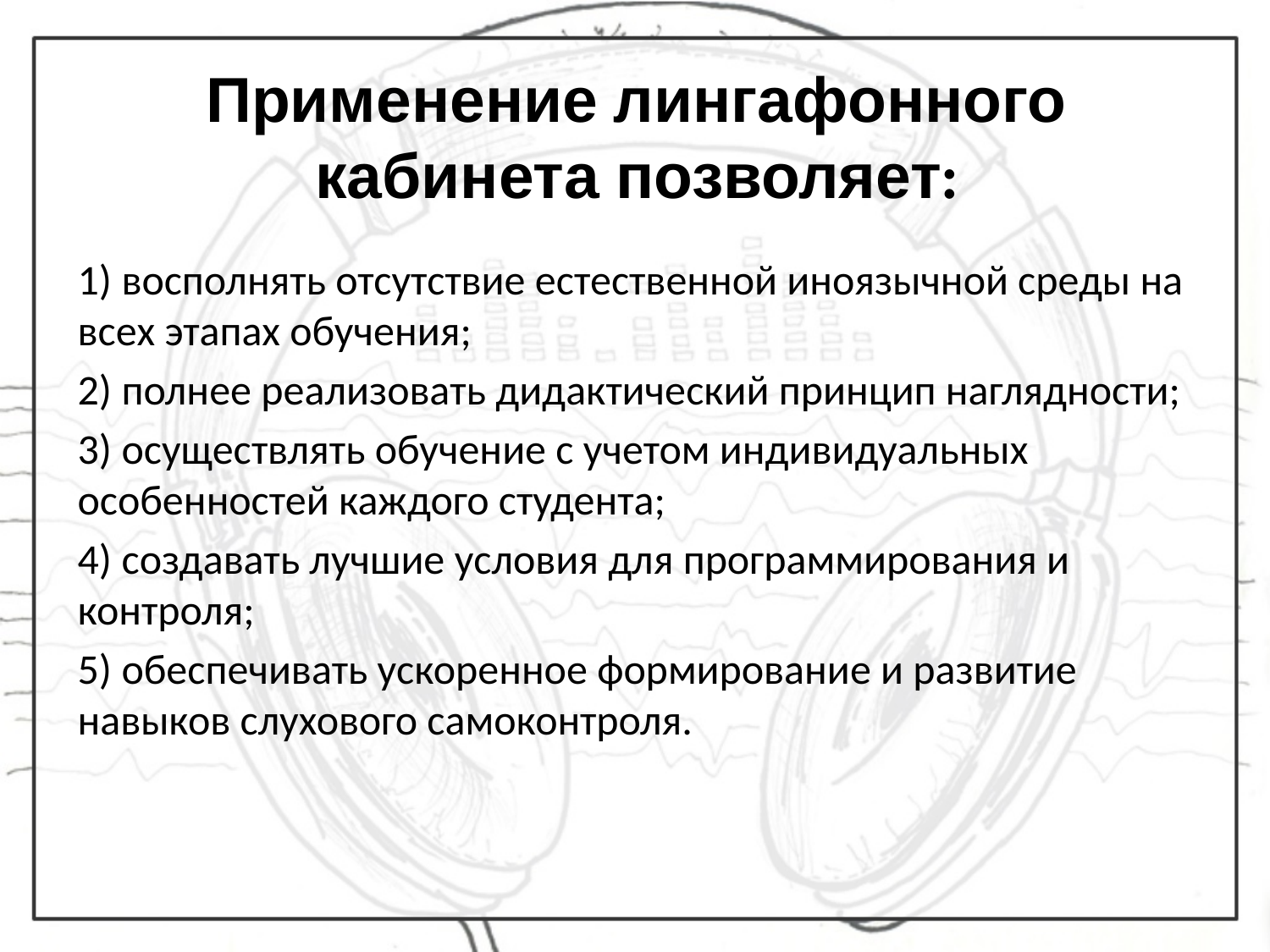

# Применение лингафонного кабинета позволяет:
1) восполнять отсутствие естественной иноязычной среды на всех этапах обучения;
2) полнее реализовать дидактический принцип наглядности;
3) осуществлять обучение с учетом индивидуальных особенностей каждого студента;
4) создавать лучшие условия для программирования и контроля;
5) обеспечивать ускоренное формирование и развитие навыков слухового самоконтроля.